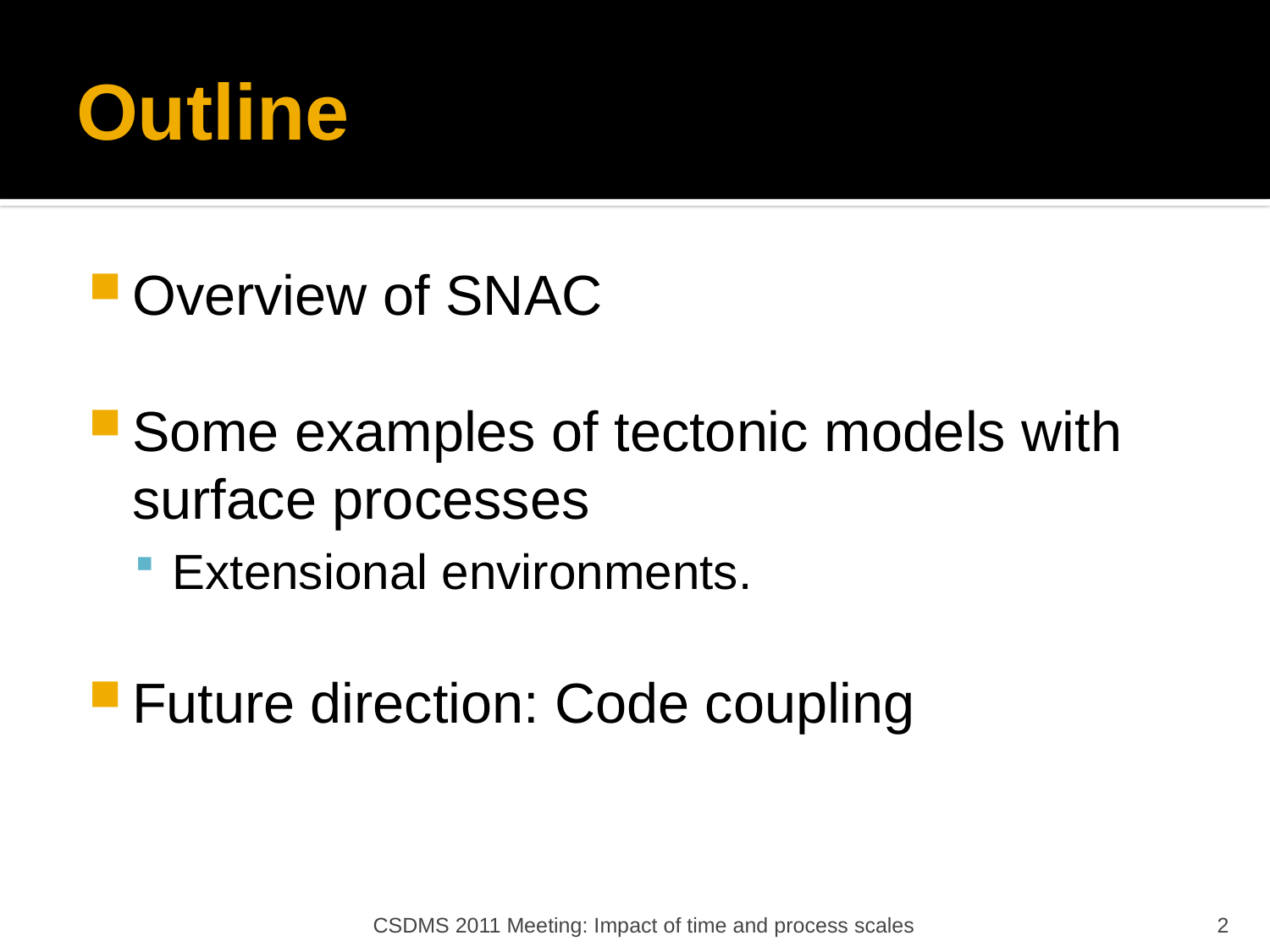

# Outline
Overview of SNAC

Some examples of tectonic models with surface processes
Extensional environments.

Future direction: Code coupling

CSDMS 2011 Meeting: Impact of time and process scales
2